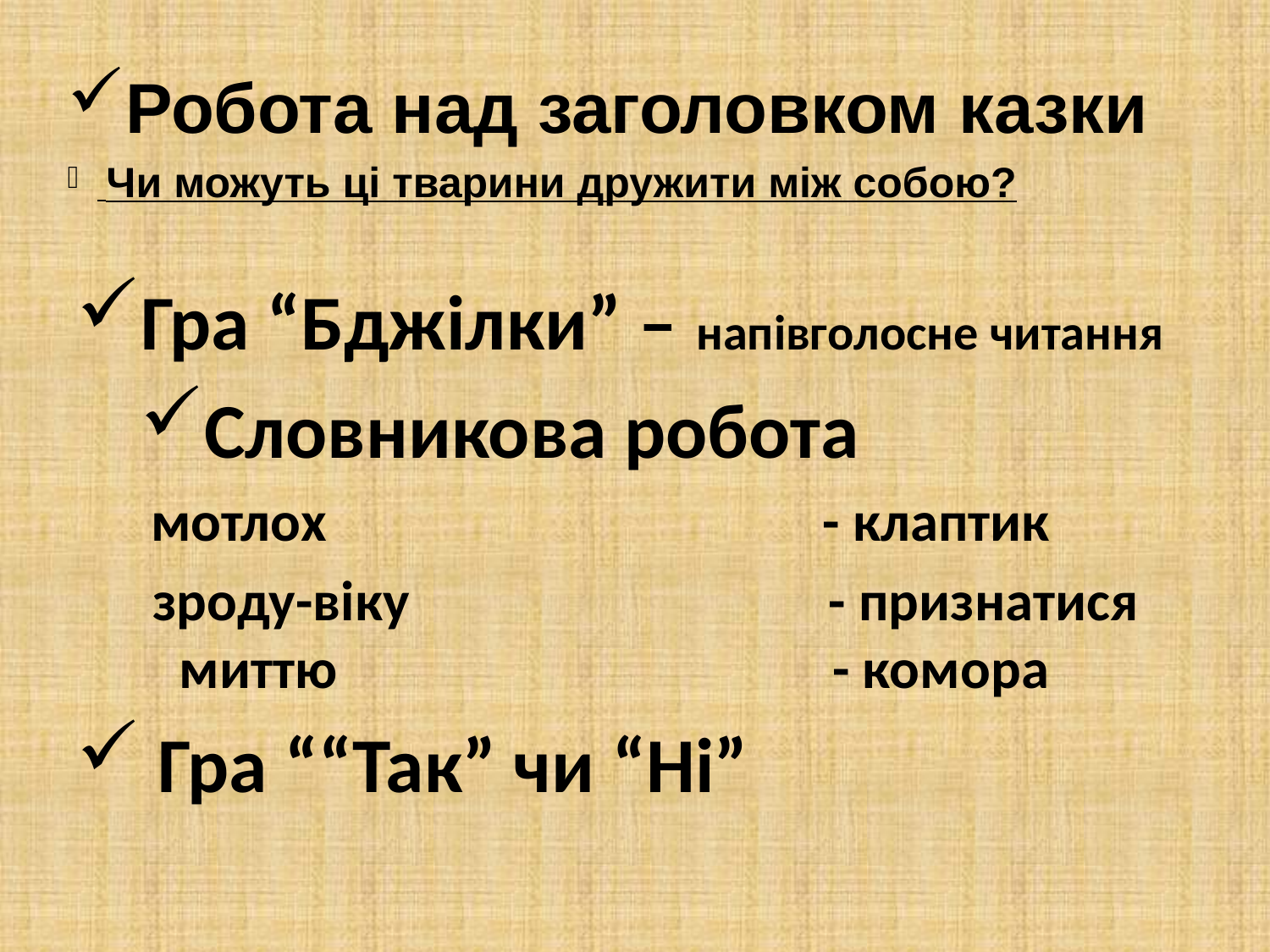

Робота над заголовком казки
 Чи можуть ці тварини дружити між собою?

Гра “Бджілки” – напівголосне читання
Словникова робота
 мотлох                                       - клаптик
 зроду-віку                                 - признатися миттю                                       - комора
 Гра ““Так” чи “Ні”